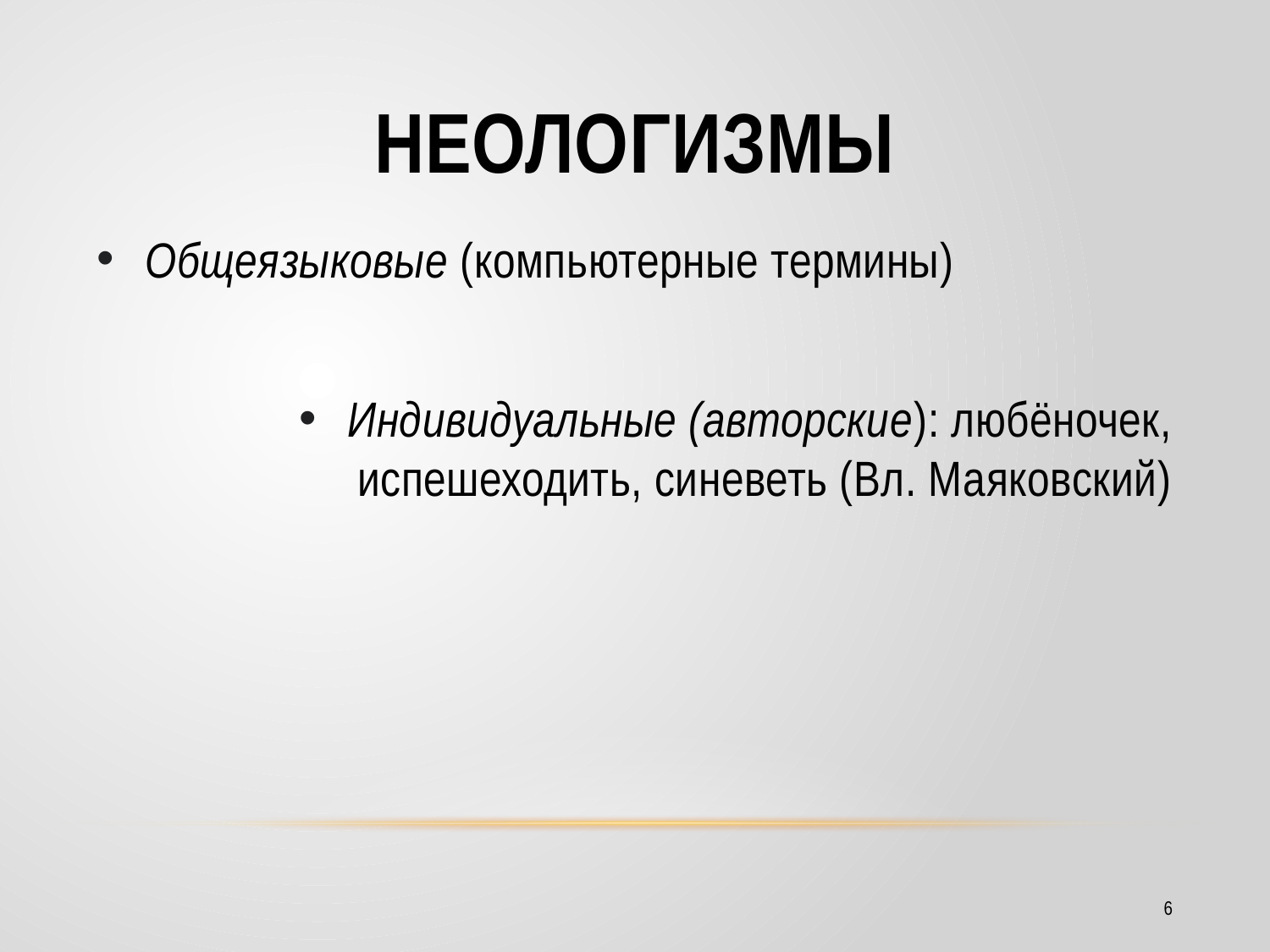

# Неологизмы
Общеязыковые (компьютерные термины)

Индивидуальные (авторские): любёночек, испешеходить, синеветь (Вл. Маяковский)
6